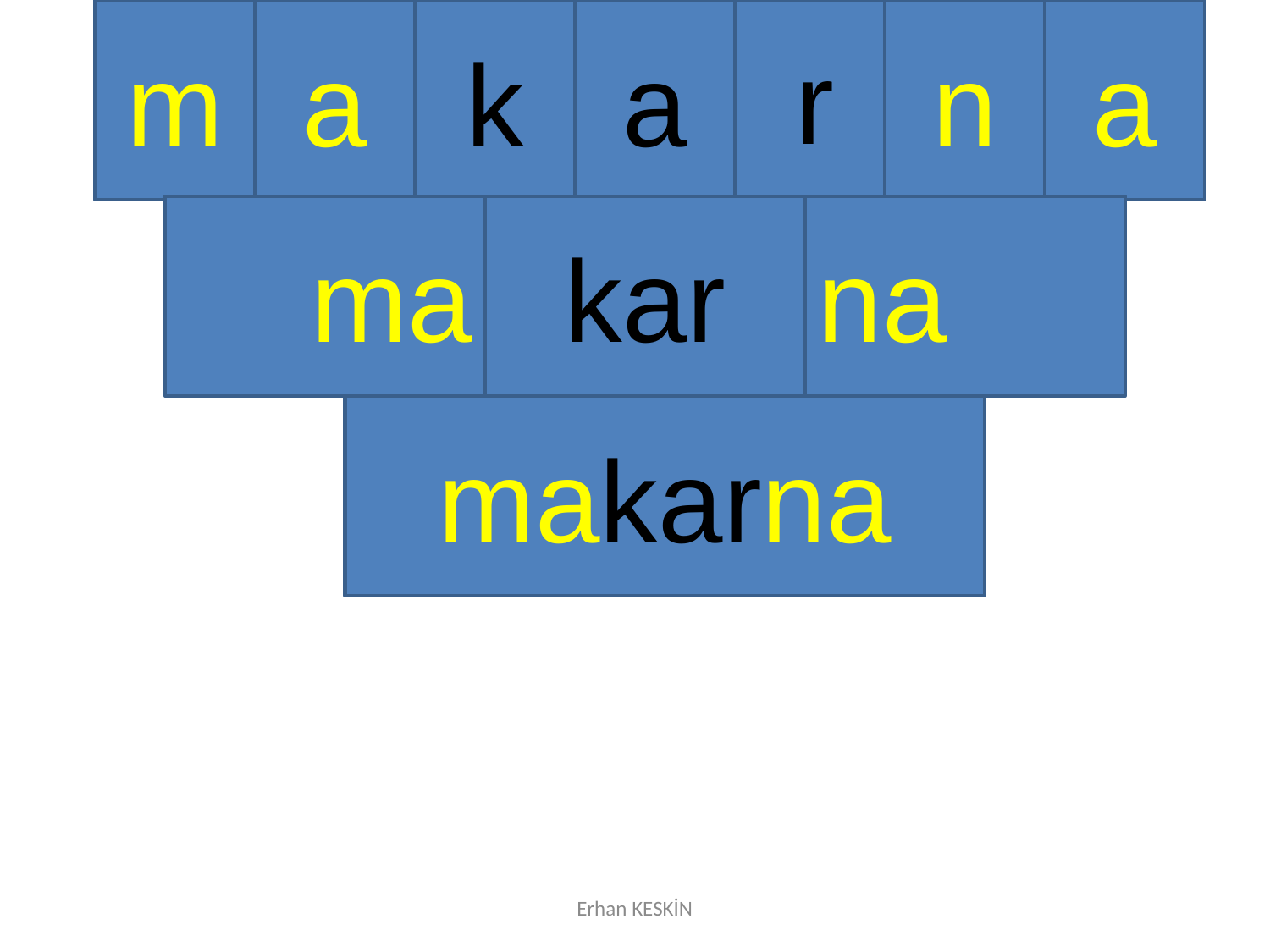

m
a
k
a
r
n
a
ma
kar
na
makarna
Erhan KESKİN